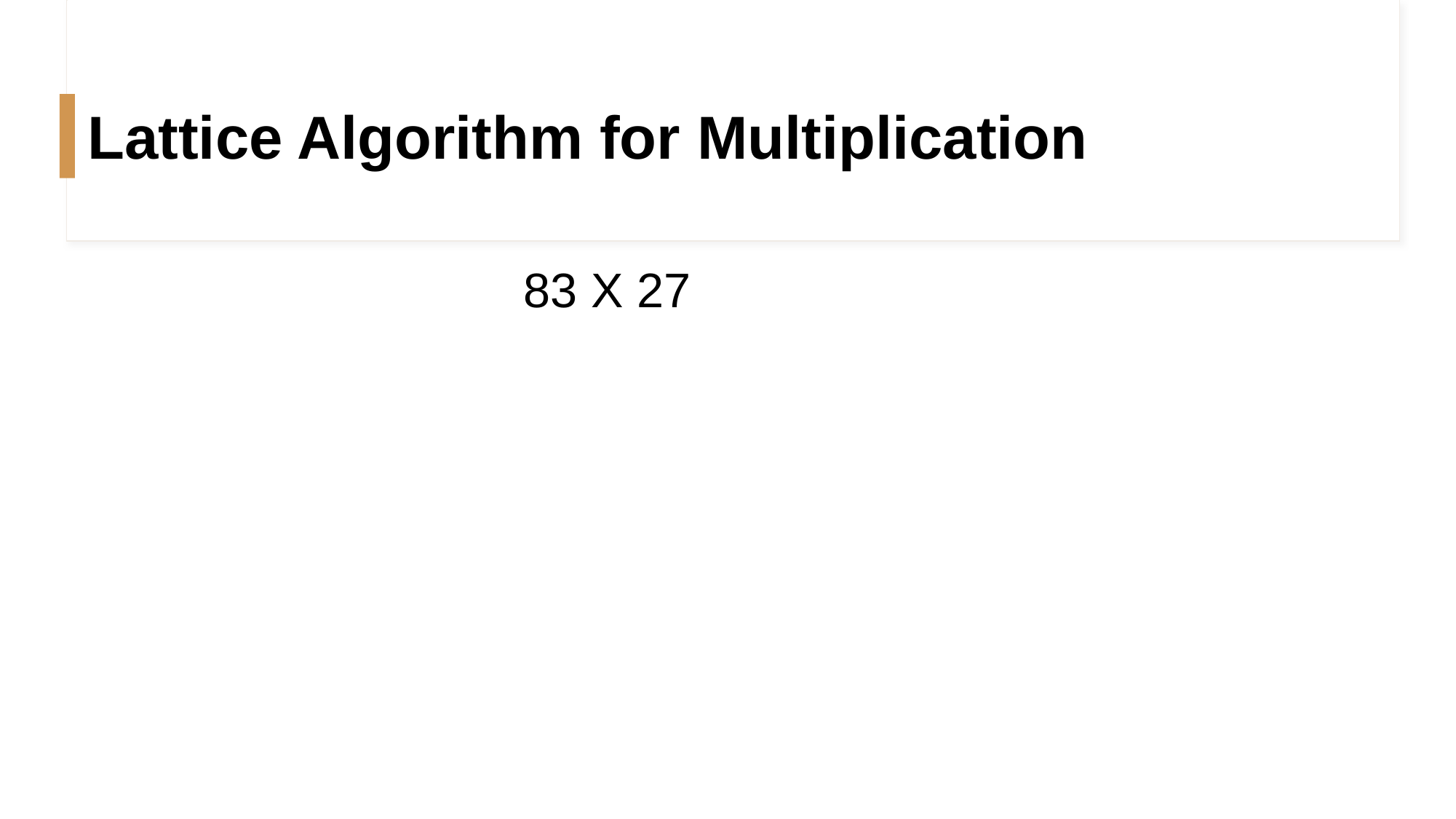

# Lattice Algorithm for Multiplication
	83 X 27